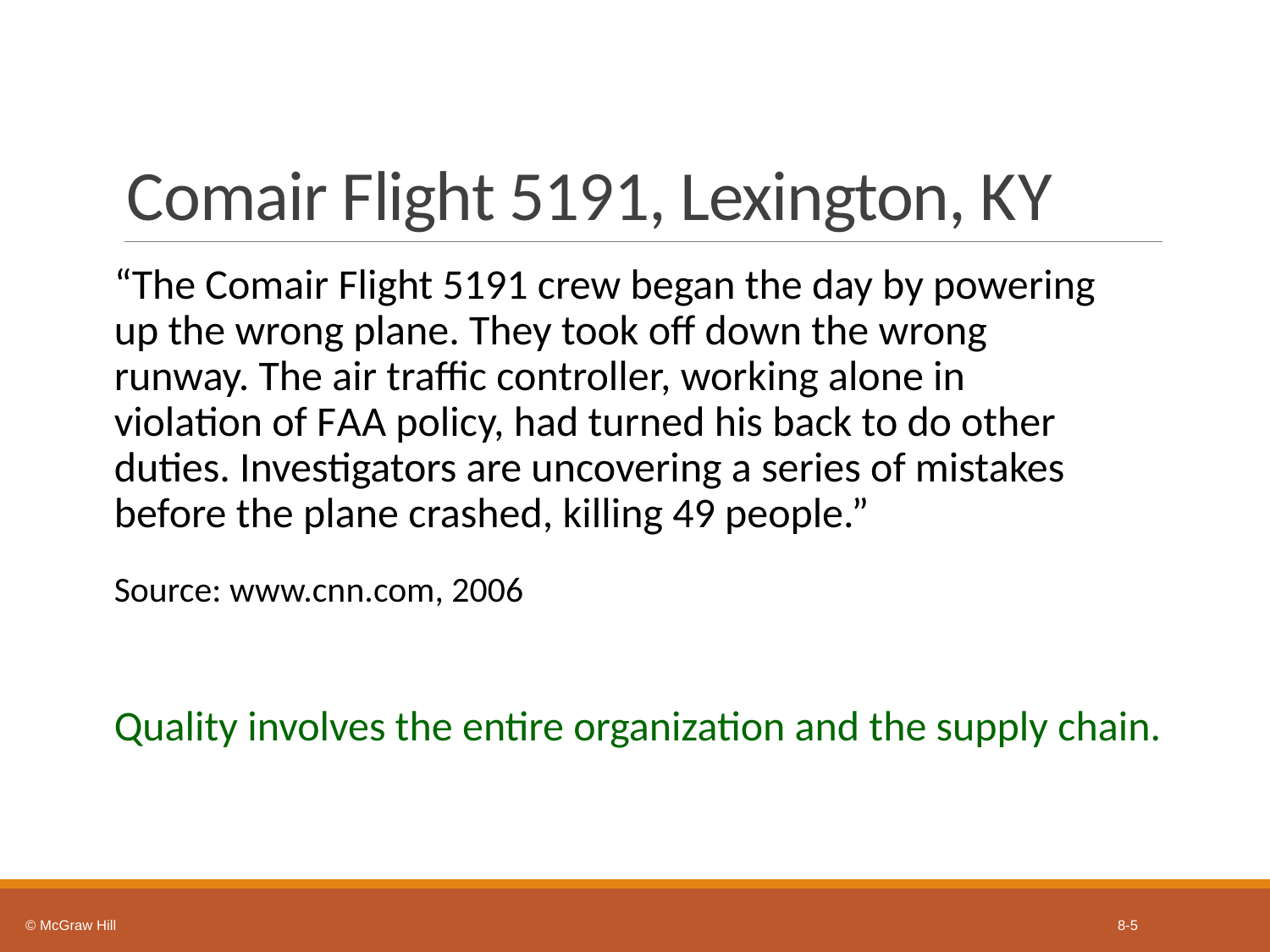

# Comair Flight 5191, Lexington, K Y
“The Comair Flight 5191 crew began the day by powering up the wrong plane. They took off down the wrong runway. The air traffic controller, working alone in violation of F A A policy, had turned his back to do other duties. Investigators are uncovering a series of mistakes before the plane crashed, killing 49 people.”
Source: www.cnn.com, 2006
Quality involves the entire organization and the supply chain.